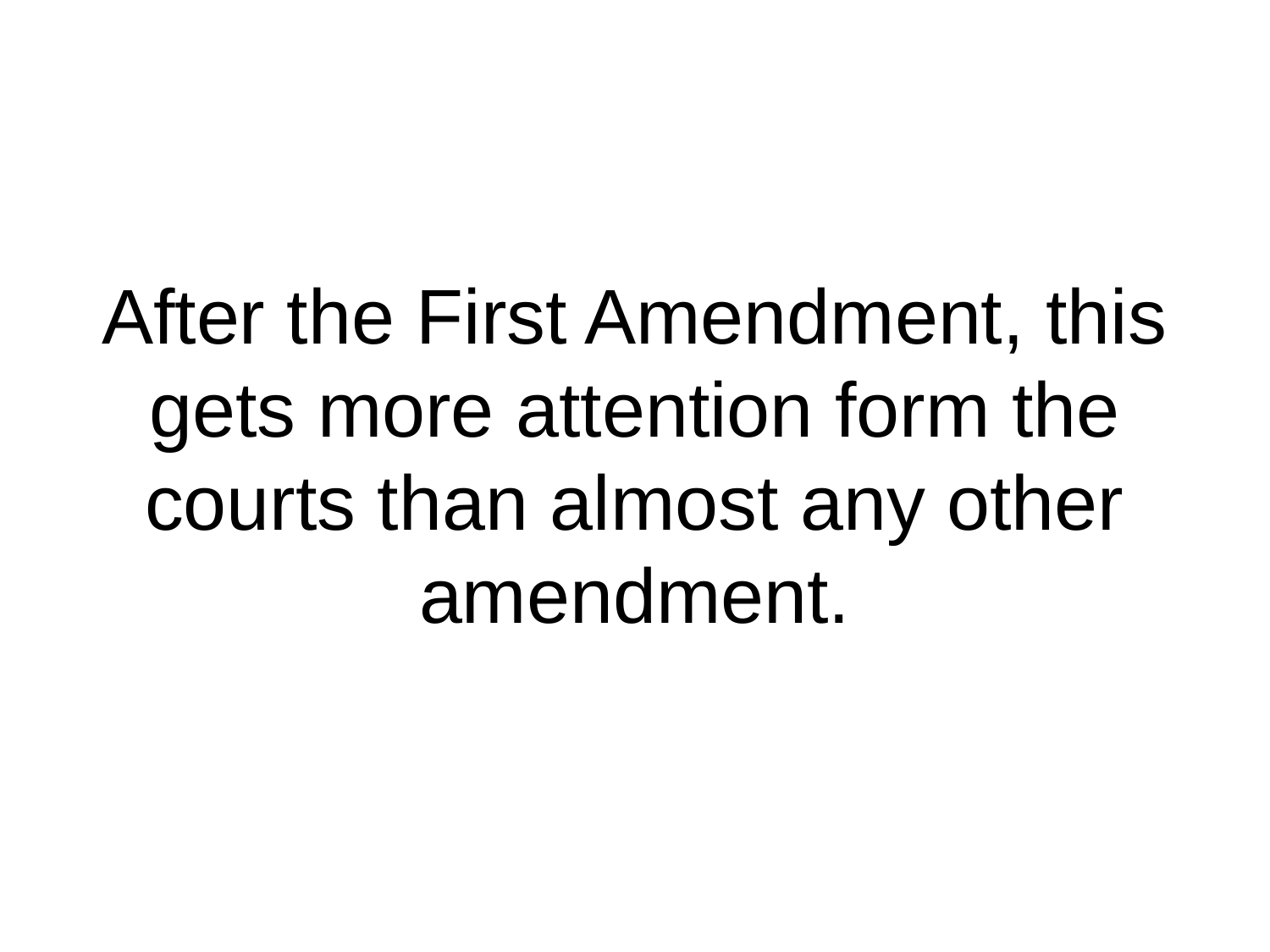

# After the First Amendment, this gets more attention form the courts than almost any other amendment.